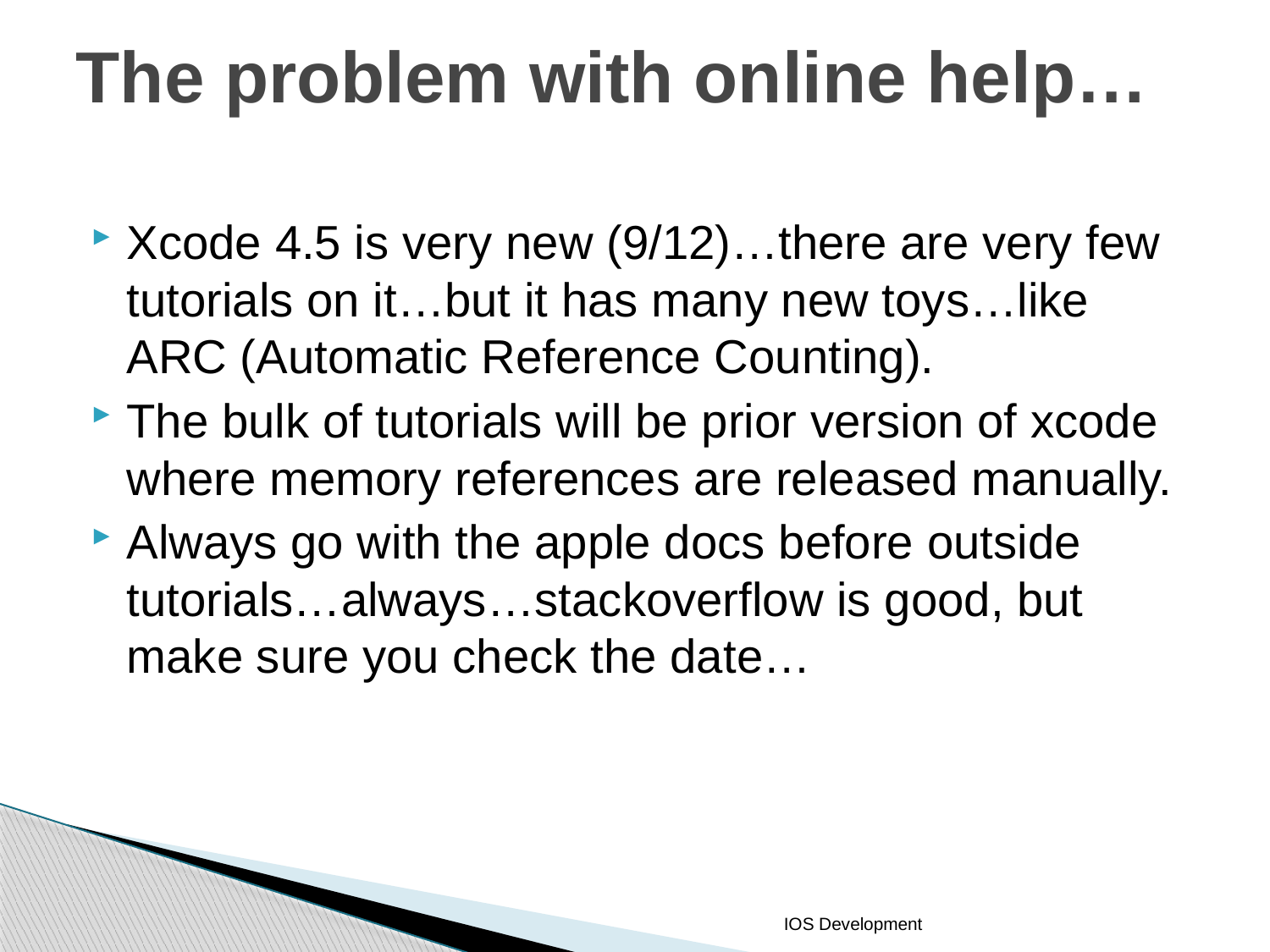

# The problem with online help…
Xcode 4.5 is very new (9/12)…there are very few tutorials on it…but it has many new toys…like ARC (Automatic Reference Counting).
The bulk of tutorials will be prior version of xcode where memory references are released manually.
Always go with the apple docs before outside tutorials…always…stackoverflow is good, but make sure you check the date…
IOS Development